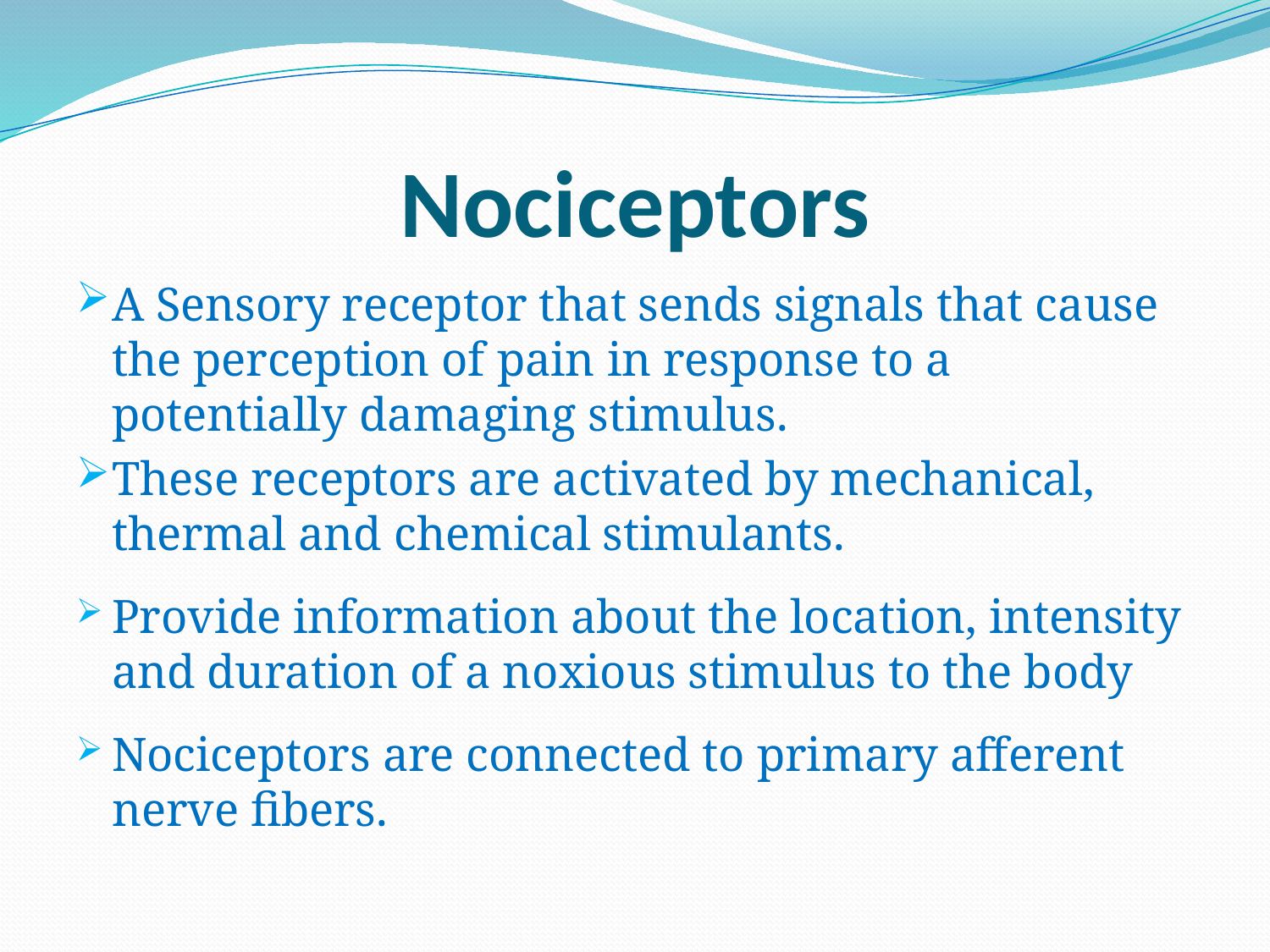

# Nociceptors
A Sensory receptor that sends signals that cause the perception of pain in response to a potentially damaging stimulus.
These receptors are activated by mechanical, thermal and chemical stimulants.
Provide information about the location, intensity and duration of a noxious stimulus to the body
Nociceptors are connected to primary afferent nerve fibers.